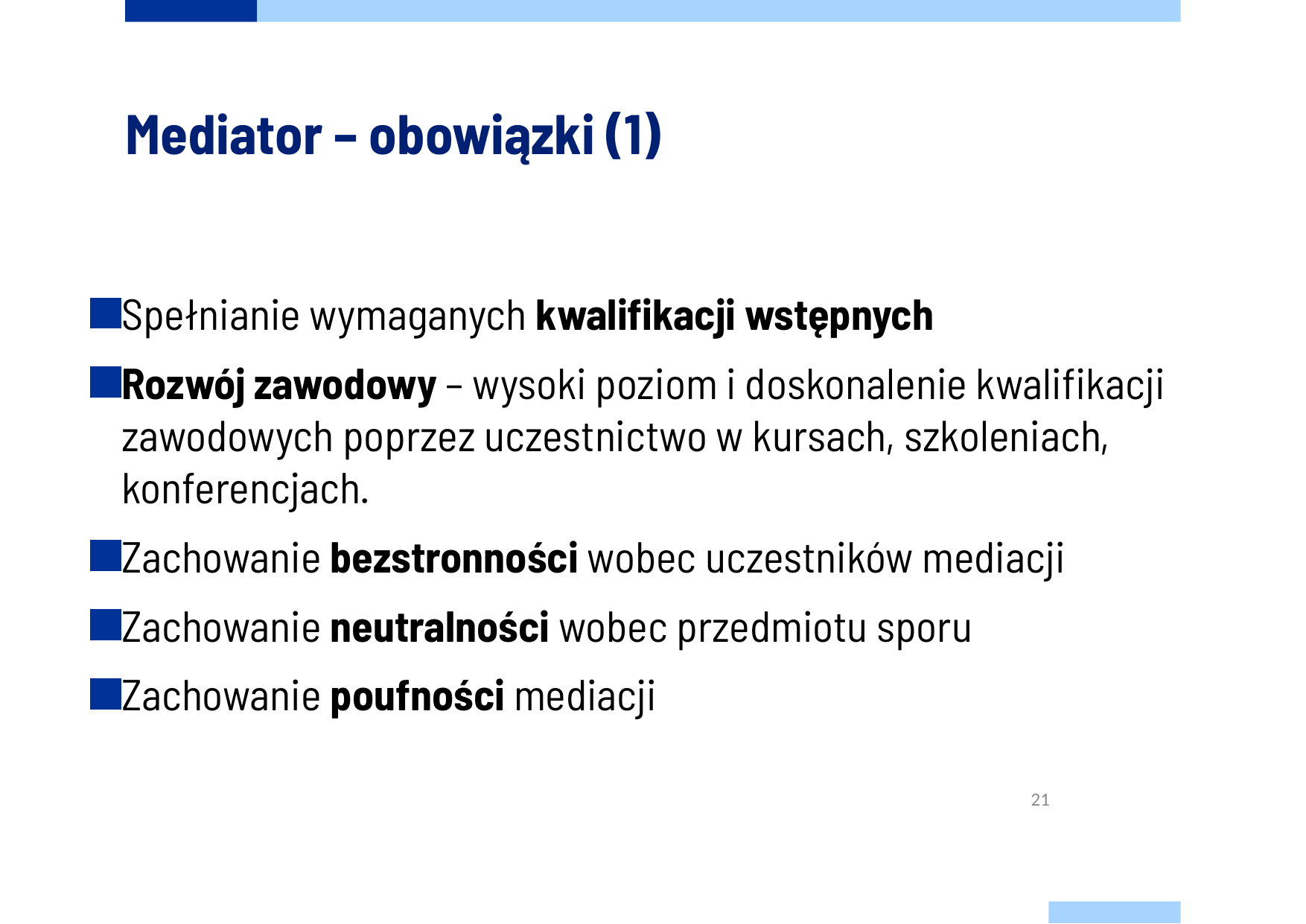

# Mediator – obowiązki (1)
Spełnianie wymaganych kwalifikacji wstępnych
Rozwój zawodowy – wysoki poziom i doskonalenie kwalifikacji zawodowych poprzez uczestnictwo w kursach, szkoleniach, konferencjach.
Zachowanie bezstronności wobec uczestników mediacji
Zachowanie neutralności wobec przedmiotu sporu
Zachowanie poufności mediacji

21